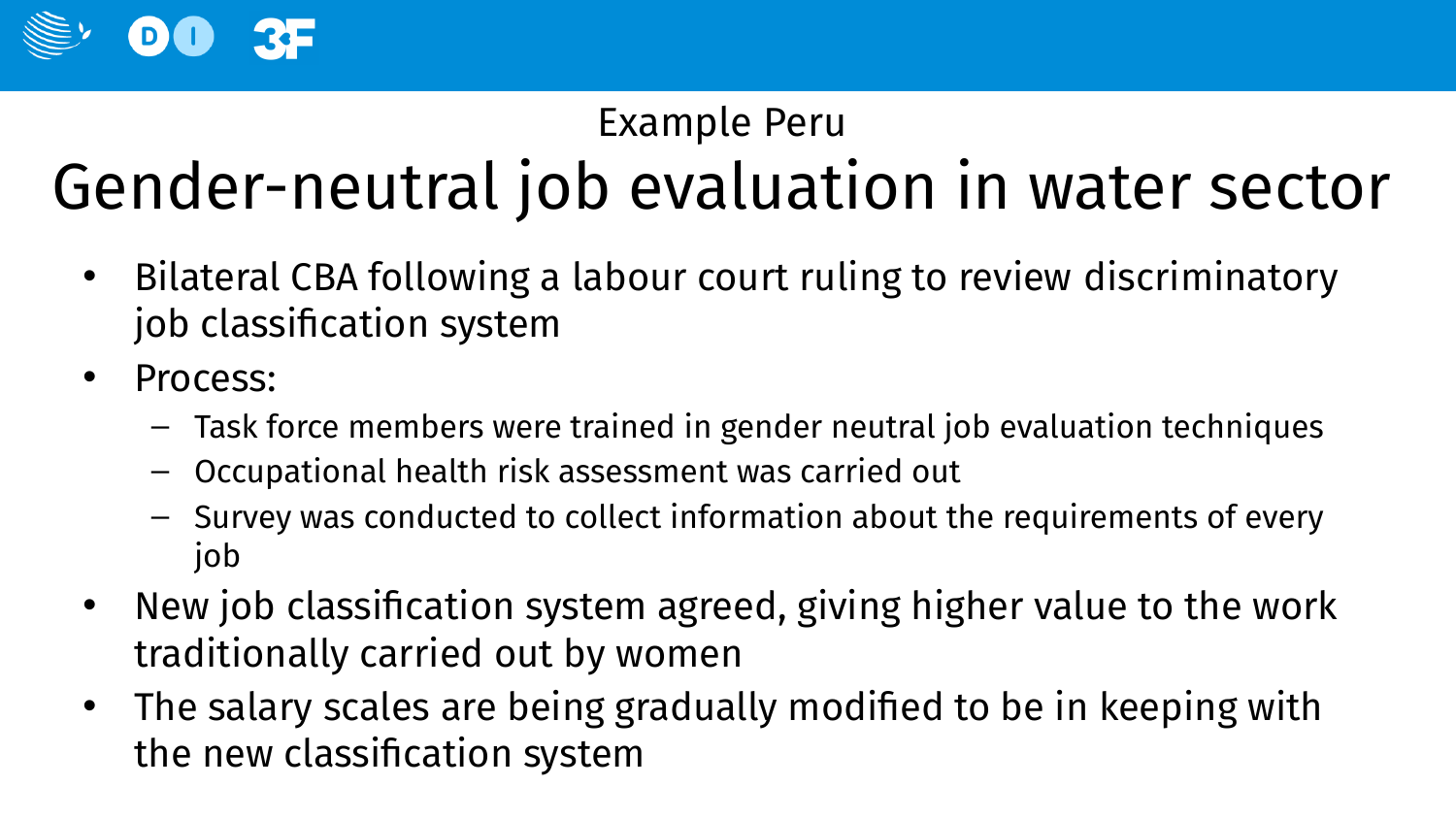

# Example Peru Gender-neutral job evaluation in water sector
Bilateral CBA following a labour court ruling to review discriminatory job classification system
Process:
Task force members were trained in gender neutral job evaluation techniques
Occupational health risk assessment was carried out
Survey was conducted to collect information about the requirements of every job
New job classification system agreed, giving higher value to the work traditionally carried out by women
The salary scales are being gradually modified to be in keeping with the new classification system